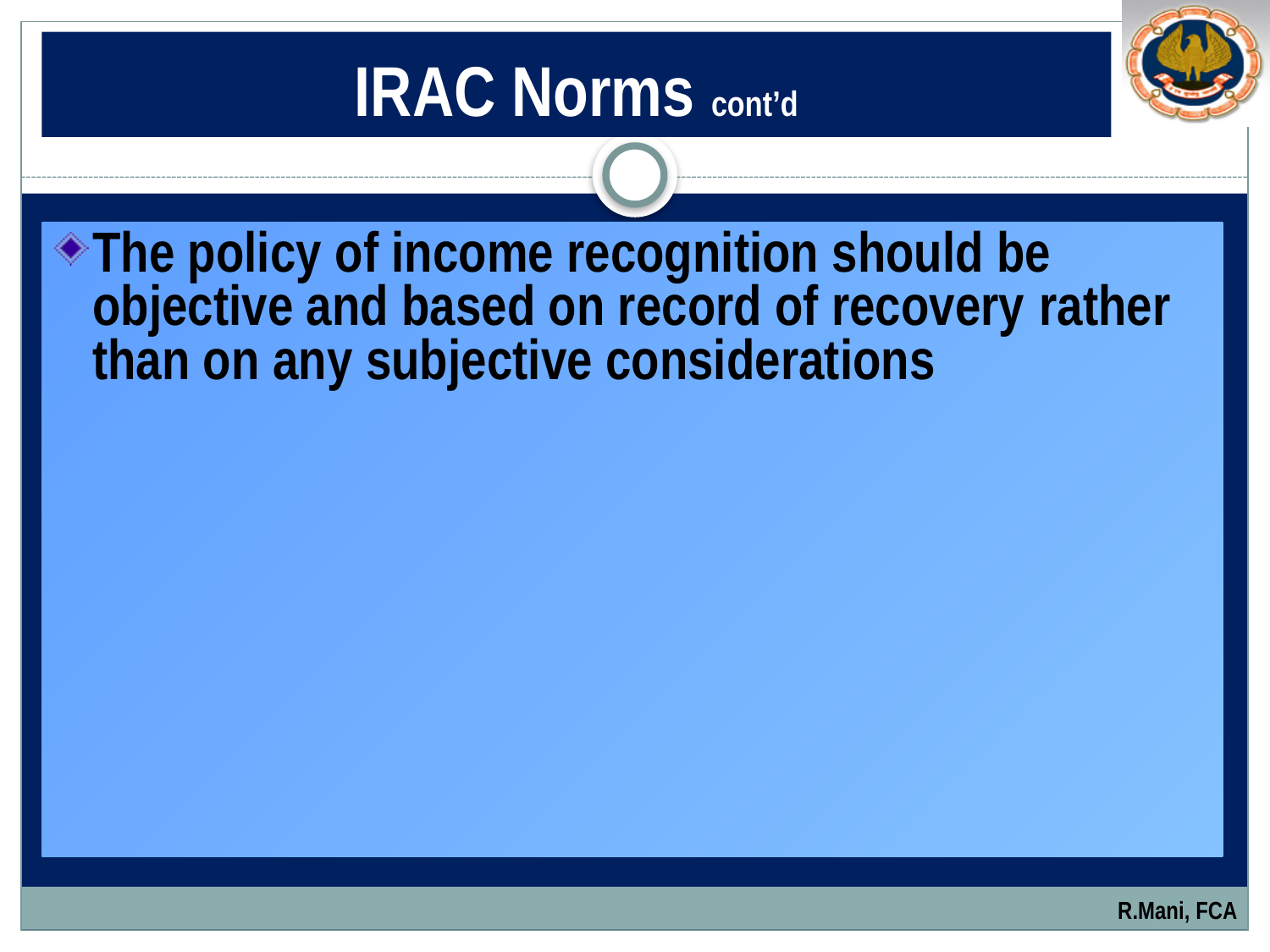

# IRAC Norms cont’d
The policy of income recognition should be objective and based on record of recovery rather than on any subjective considerations